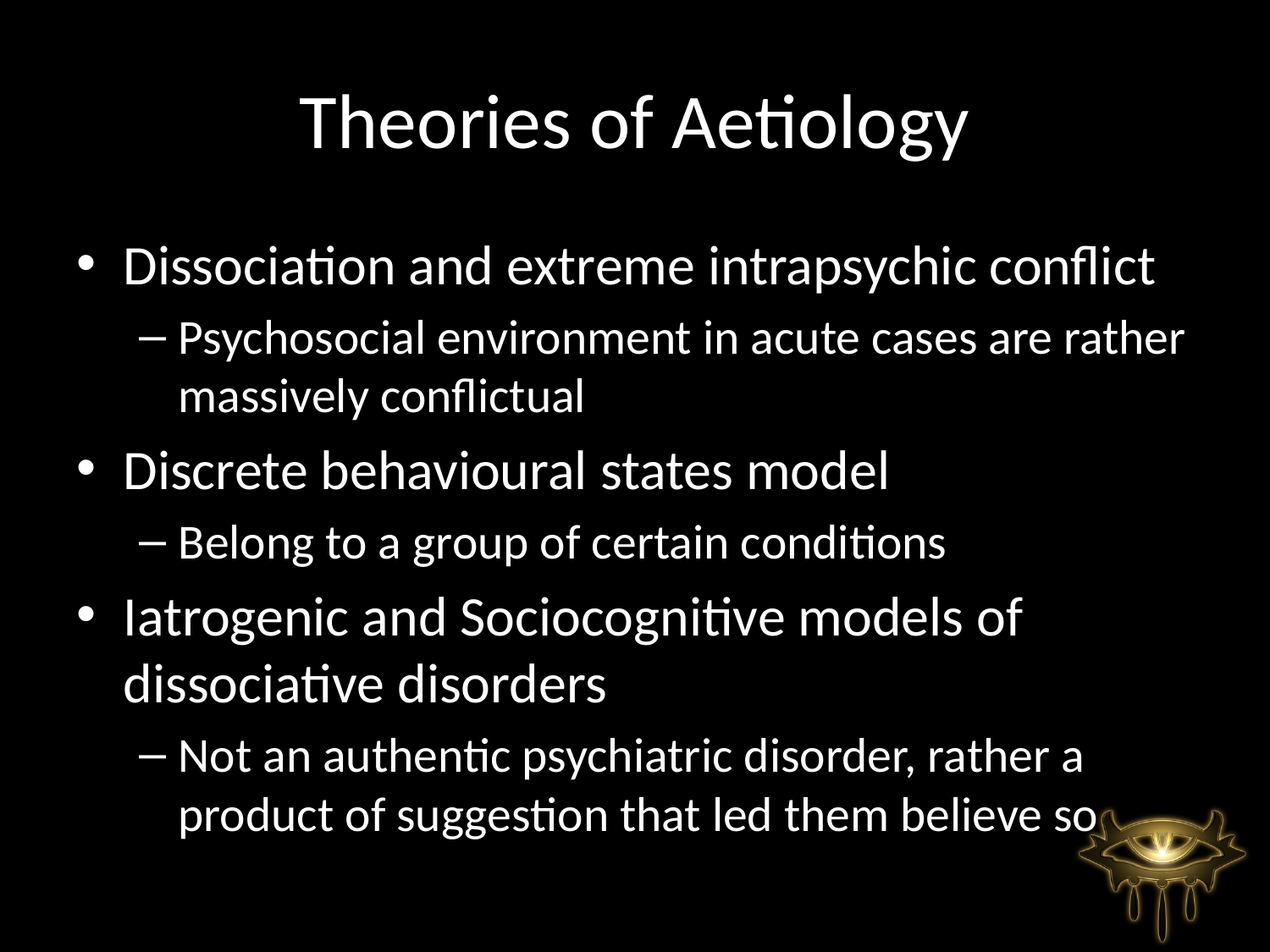

# Theories of Aetiology
Dissociation and extreme intrapsychic conflict
Psychosocial environment in acute cases are rather massively conflictual
Discrete behavioural states model
Belong to a group of certain conditions
Iatrogenic and Sociocognitive models of dissociative disorders
Not an authentic psychiatric disorder, rather a product of suggestion that led them believe so